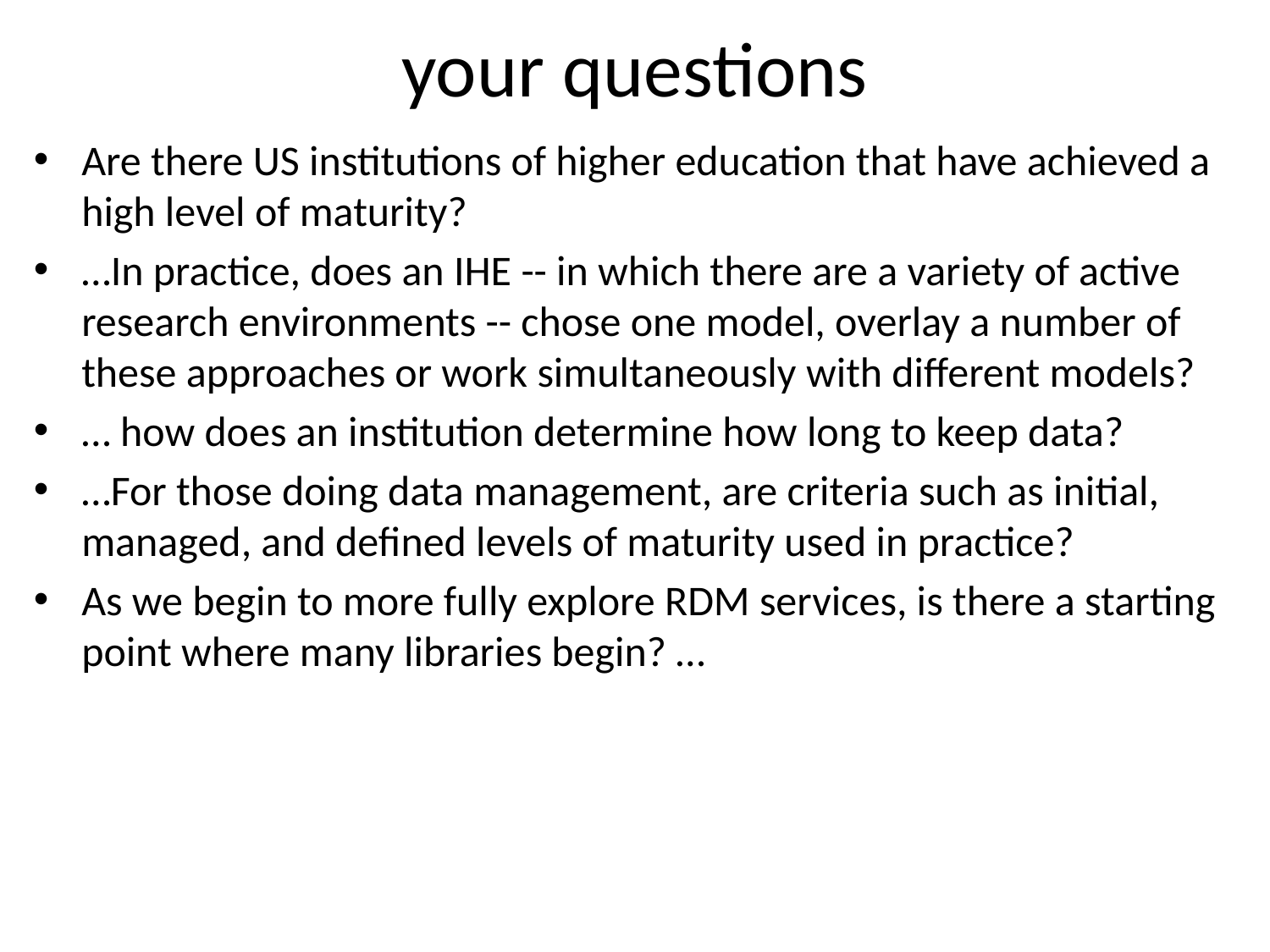

# your questions
Are there US institutions of higher education that have achieved a high level of maturity?
…In practice, does an IHE -- in which there are a variety of active research environments -- chose one model, overlay a number of these approaches or work simultaneously with different models?
… how does an institution determine how long to keep data?
…For those doing data management, are criteria such as initial, managed, and defined levels of maturity used in practice?
As we begin to more fully explore RDM services, is there a starting point where many libraries begin? …